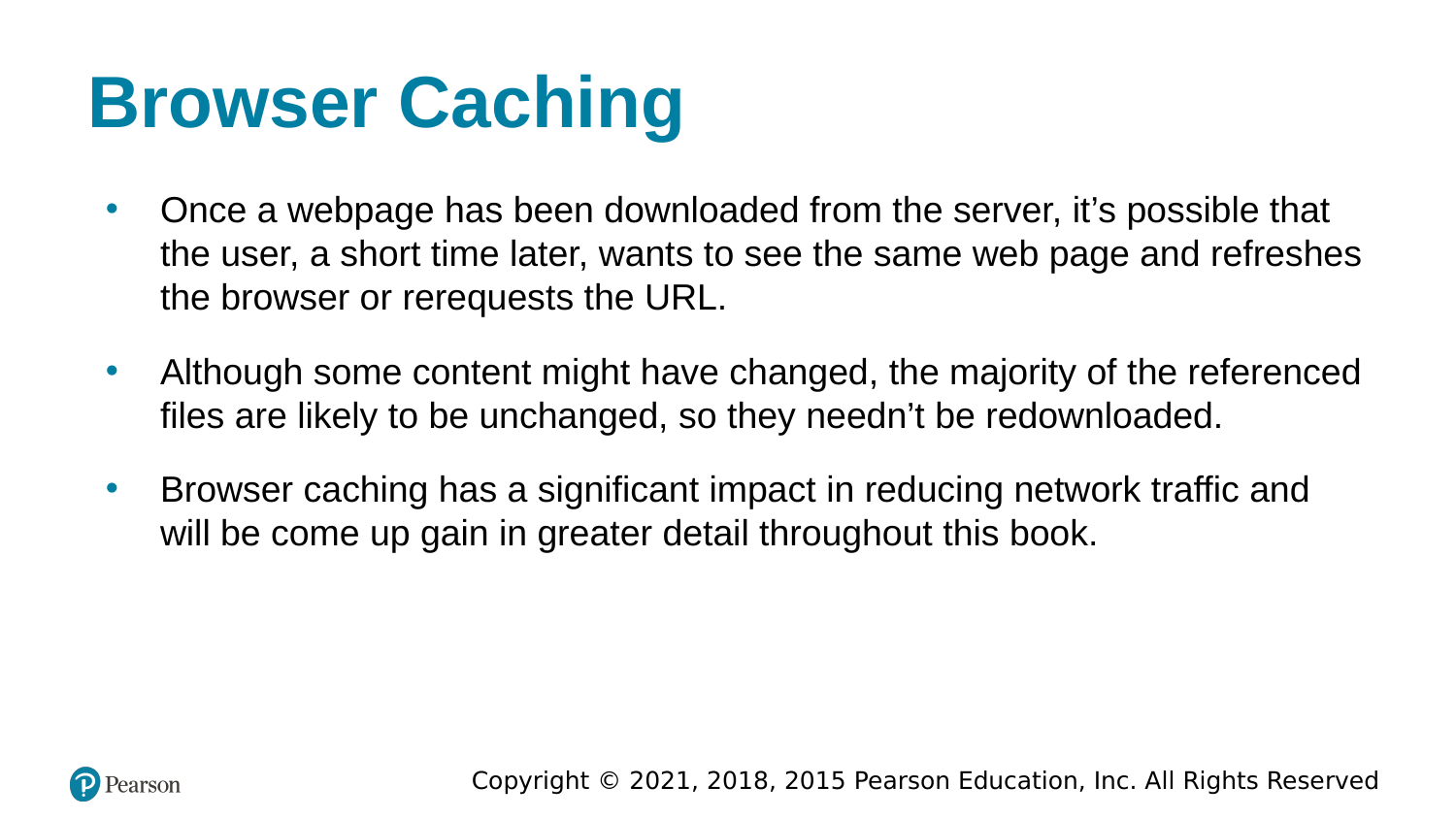

# Browser Caching
Once a webpage has been downloaded from the server, it’s possible that the user, a short time later, wants to see the same web page and refreshes the browser or rerequests the URL.
Although some content might have changed, the majority of the referenced files are likely to be unchanged, so they needn’t be redownloaded.
Browser caching has a significant impact in reducing network traffic and will be come up gain in greater detail throughout this book.